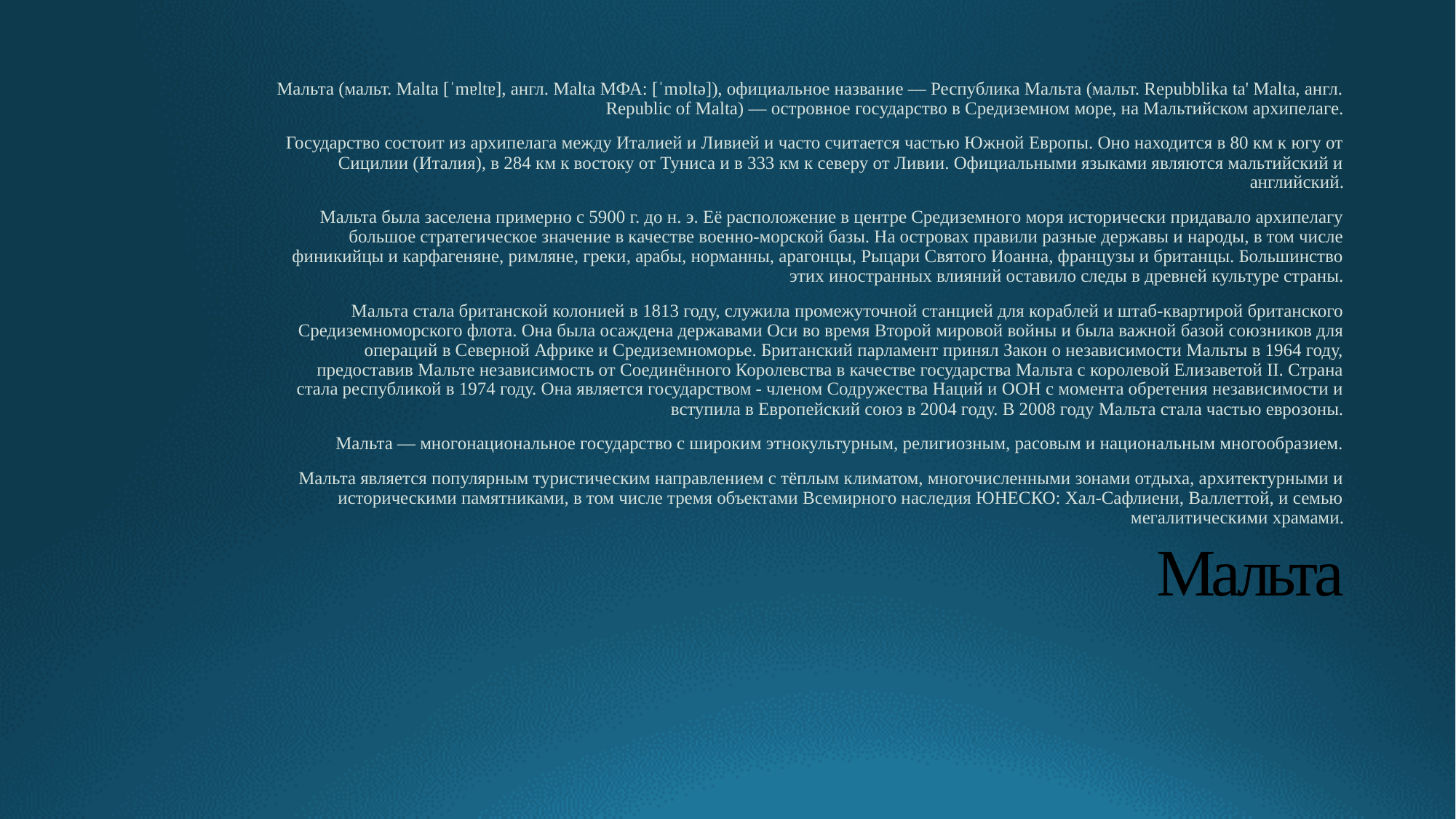

Мальта (мальт. Malta [ˈmɐltɐ], англ. Malta МФА: [ˈmɒltə]), официальное название — Республика Мальта (мальт. Repubblika ta' Malta, англ. Republic of Malta) — островное государство в Средиземном море, на Мальтийском архипелаге.
Государство состоит из архипелага между Италией и Ливией и часто считается частью Южной Европы. Оно находится в 80 км к югу от Сицилии (Италия), в 284 км к востоку от Туниса и в 333 км к северу от Ливии. Официальными языками являются мальтийский и английский.
Мальта была заселена примерно с 5900 г. до н. э. Её расположение в центре Средиземного моря исторически придавало архипелагу большое стратегическое значение в качестве военно-морской базы. На островах правили разные державы и народы, в том числе финикийцы и карфагеняне, римляне, греки, арабы, норманны, арагонцы, Рыцари Святого Иоанна, французы и британцы. Большинство этих иностранных влияний оставило следы в древней культуре страны.
Мальта стала британской колонией в 1813 году, служила промежуточной станцией для кораблей и штаб-квартирой британского Средиземноморского флота. Она была осаждена державами Оси во время Второй мировой войны и была важной базой союзников для операций в Северной Африке и Средиземноморье. Британский парламент принял Закон о независимости Мальты в 1964 году, предоставив Мальте независимость от Соединённого Королевства в качестве государства Мальта с королевой Елизаветой II. Страна стала республикой в 1974 году. Она является государством - членом Содружества Наций и ООН с момента обретения независимости и вступила в Европейский союз в 2004 году. В 2008 году Мальта стала частью еврозоны.
Мальта — многонациональное государство с широким этнокультурным, религиозным, расовым и национальным многообразием.
Мальта является популярным туристическим направлением с тёплым климатом, многочисленными зонами отдыха, архитектурными и историческими памятниками, в том числе тремя объектами Всемирного наследия ЮНЕСКО: Хал-Сафлиени, Валлеттой, и семью мегалитическими храмами.
# Мальта